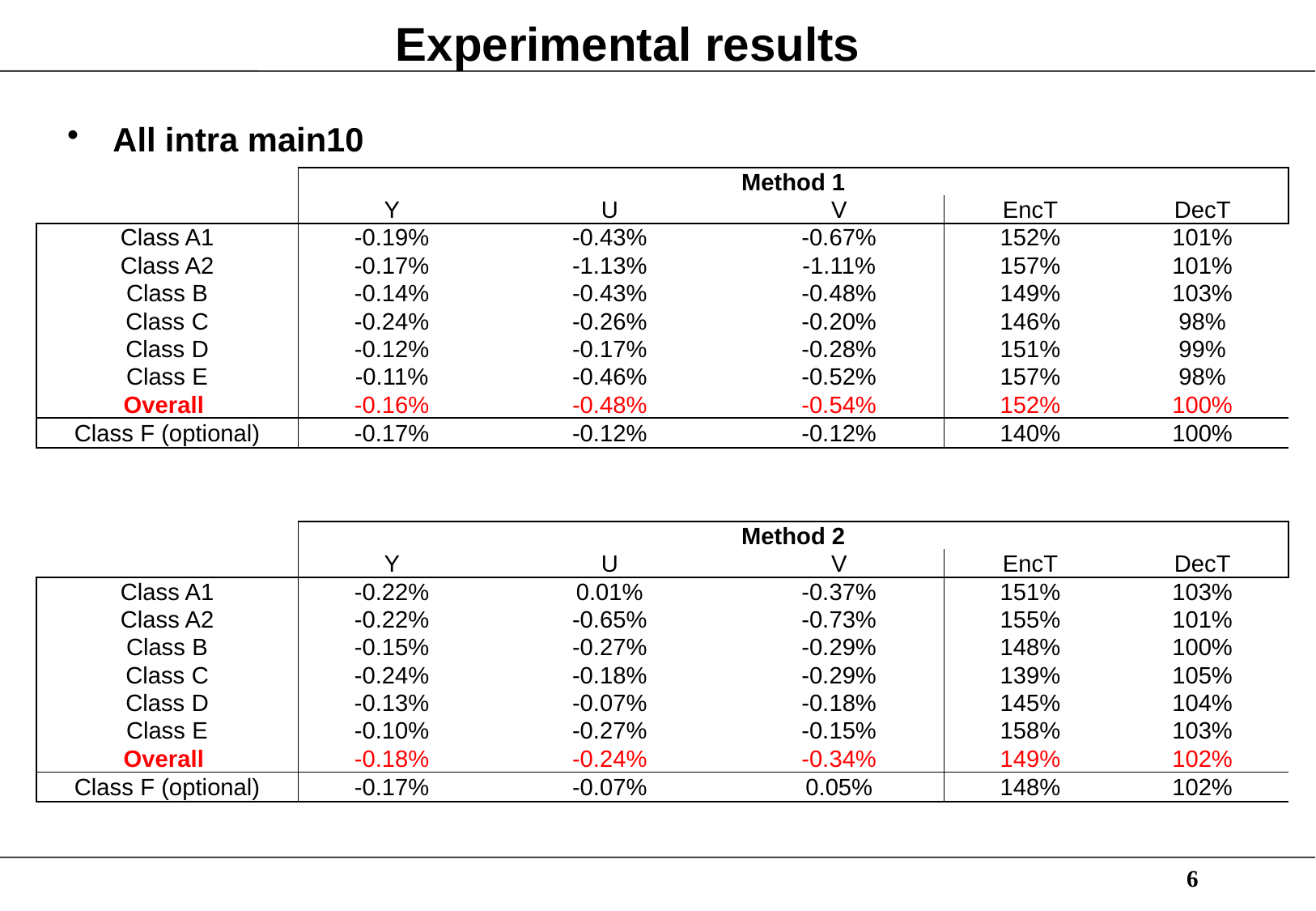

# Experimental results
All intra main10
|  | Method 1 |  |  |  |  |
| --- | --- | --- | --- | --- | --- |
|  | Y | U | V | EncT | DecT |
| Class A1 | -0.19% | -0.43% | -0.67% | 152% | 101% |
| Class A2 | -0.17% | -1.13% | -1.11% | 157% | 101% |
| Class B | -0.14% | -0.43% | -0.48% | 149% | 103% |
| Class C | -0.24% | -0.26% | -0.20% | 146% | 98% |
| Class D | -0.12% | -0.17% | -0.28% | 151% | 99% |
| Class E | -0.11% | -0.46% | -0.52% | 157% | 98% |
| Overall | -0.16% | -0.48% | -0.54% | 152% | 100% |
| Class F (optional) | -0.17% | -0.12% | -0.12% | 140% | 100% |
|  | Method 2 |  |  |  |  |
| --- | --- | --- | --- | --- | --- |
|  | Y | U | V | EncT | DecT |
| Class A1 | -0.22% | 0.01% | -0.37% | 151% | 103% |
| Class A2 | -0.22% | -0.65% | -0.73% | 155% | 101% |
| Class B | -0.15% | -0.27% | -0.29% | 148% | 100% |
| Class C | -0.24% | -0.18% | -0.29% | 139% | 105% |
| Class D | -0.13% | -0.07% | -0.18% | 145% | 104% |
| Class E | -0.10% | -0.27% | -0.15% | 158% | 103% |
| Overall | -0.18% | -0.24% | -0.34% | 149% | 102% |
| Class F (optional) | -0.17% | -0.07% | 0.05% | 148% | 102% |
6